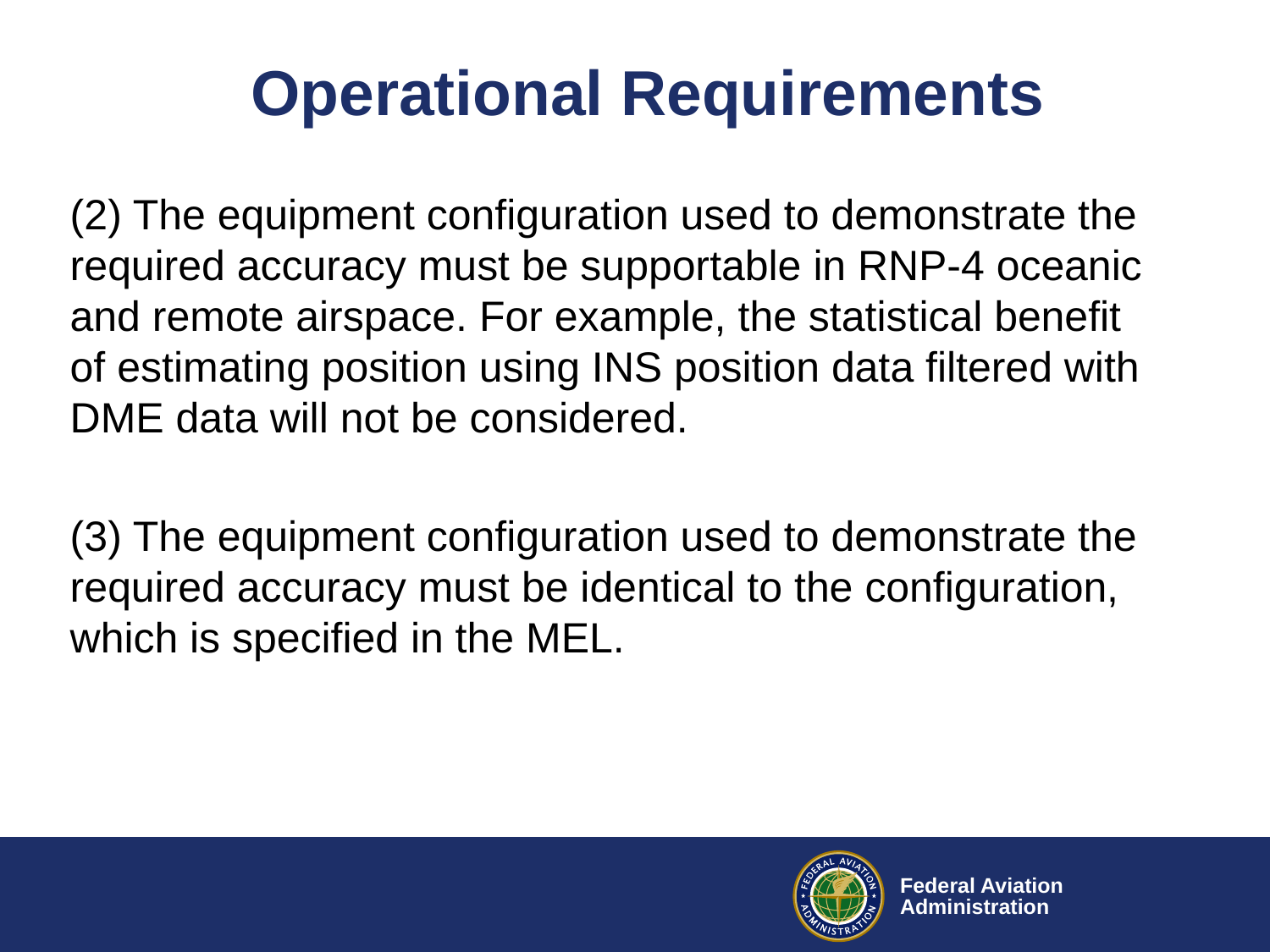

# Operational Requirements
(2) The equipment configuration used to demonstrate the required accuracy must be supportable in RNP-4 oceanic and remote airspace. For example, the statistical benefit of estimating position using INS position data filtered with DME data will not be considered.

(3) The equipment configuration used to demonstrate the required accuracy must be identical to the configuration, which is specified in the MEL.